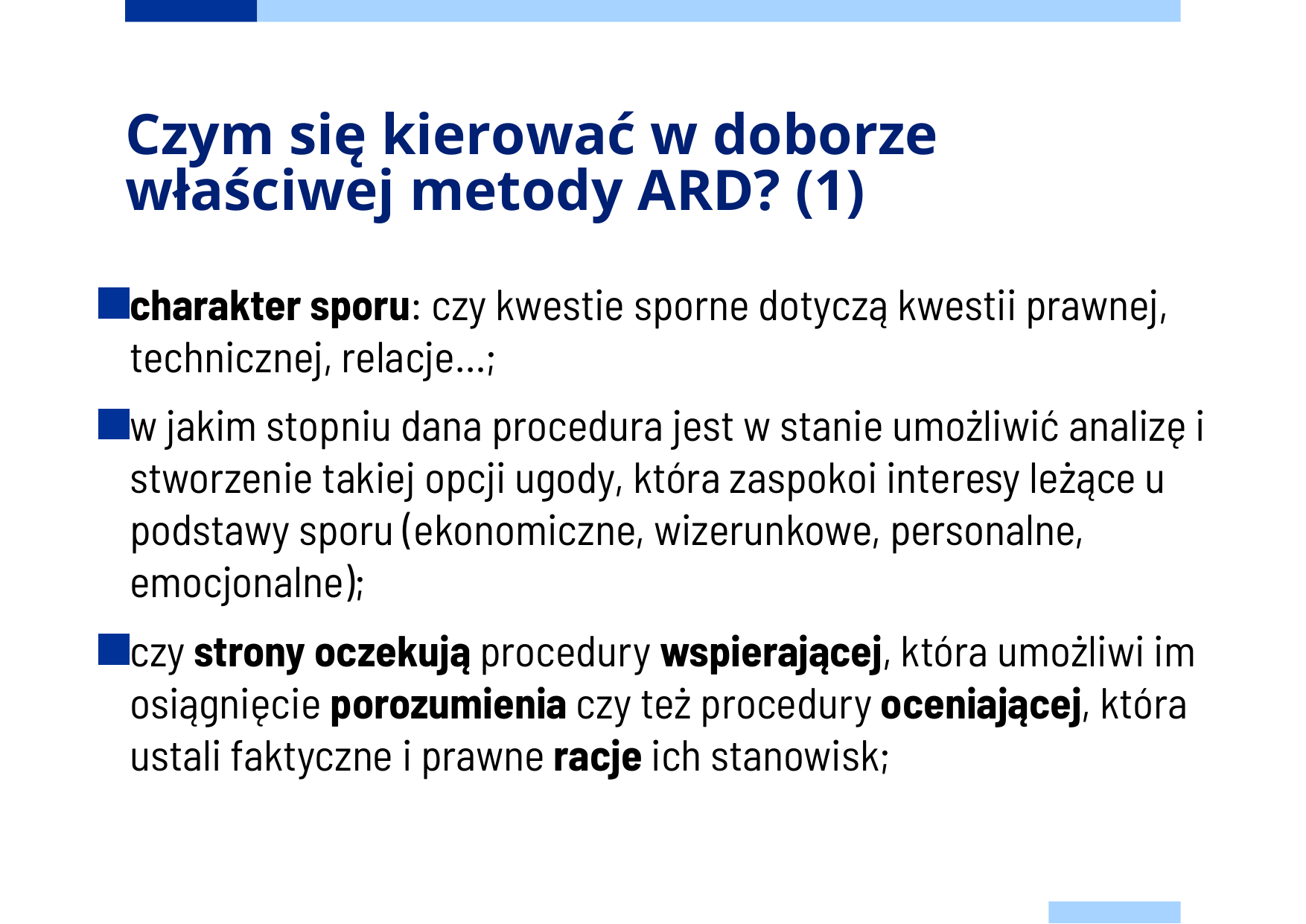

# Czym się kierować w doborze właściwej metody ARD? (1)
charakter sporu: czy kwestie sporne dotyczą kwestii prawnej, technicznej, relacje…;
w jakim stopniu dana procedura jest w stanie umożliwić analizę i stworzenie takiej opcji ugody, która zaspokoi interesy leżące u podstawy sporu (ekonomiczne, wizerunkowe, personalne, emocjonalne);
czy strony oczekują procedury wspierającej, która umożliwi im osiągnięcie porozumienia czy też procedury oceniającej, która ustali faktyczne i prawne racje ich stanowisk;